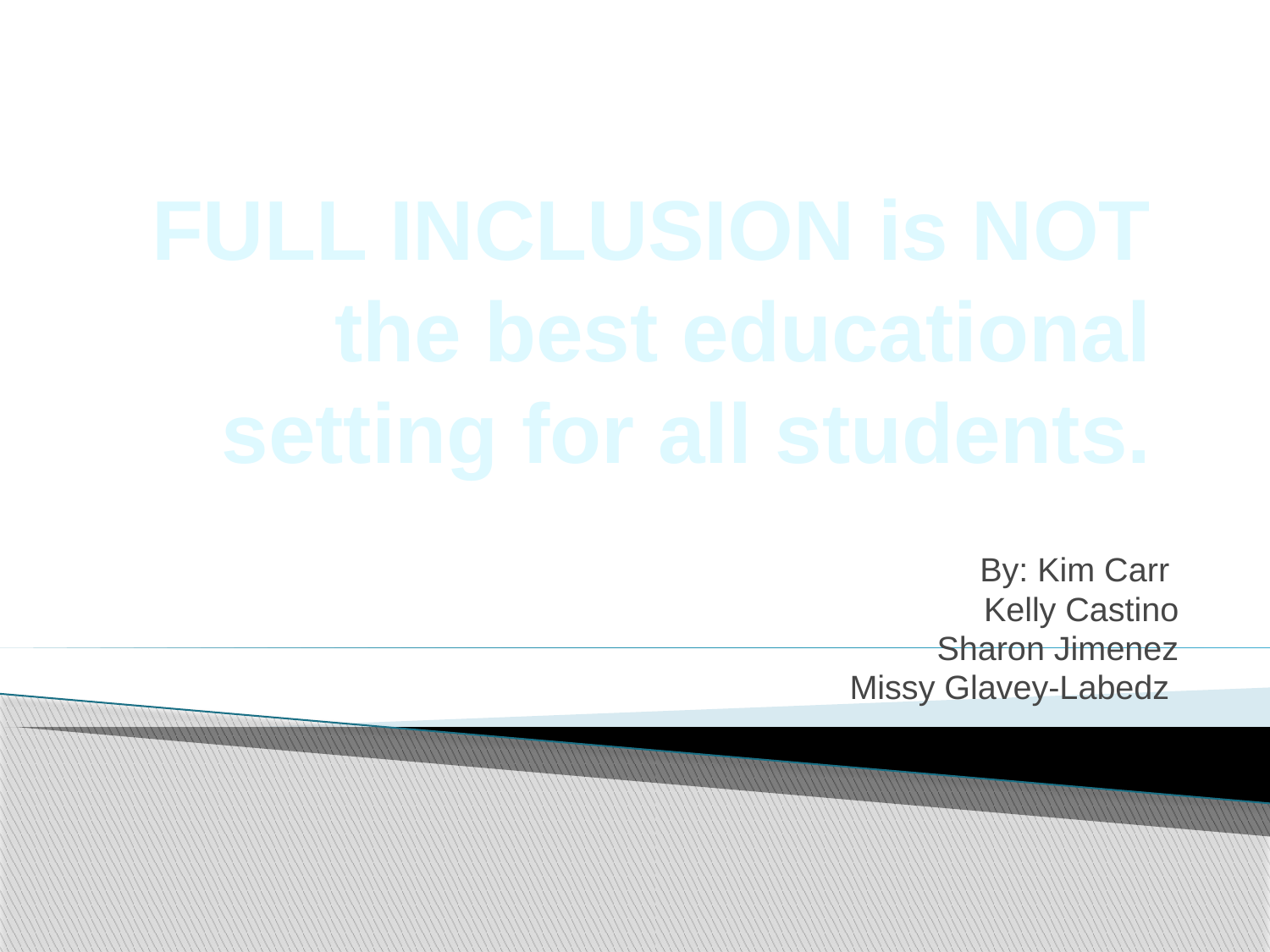

# FULL INCLUSION is NOT the best educational setting for all students.
By: Kim Carr
Kelly Castino
Sharon Jimenez
Missy Glavey-Labedz